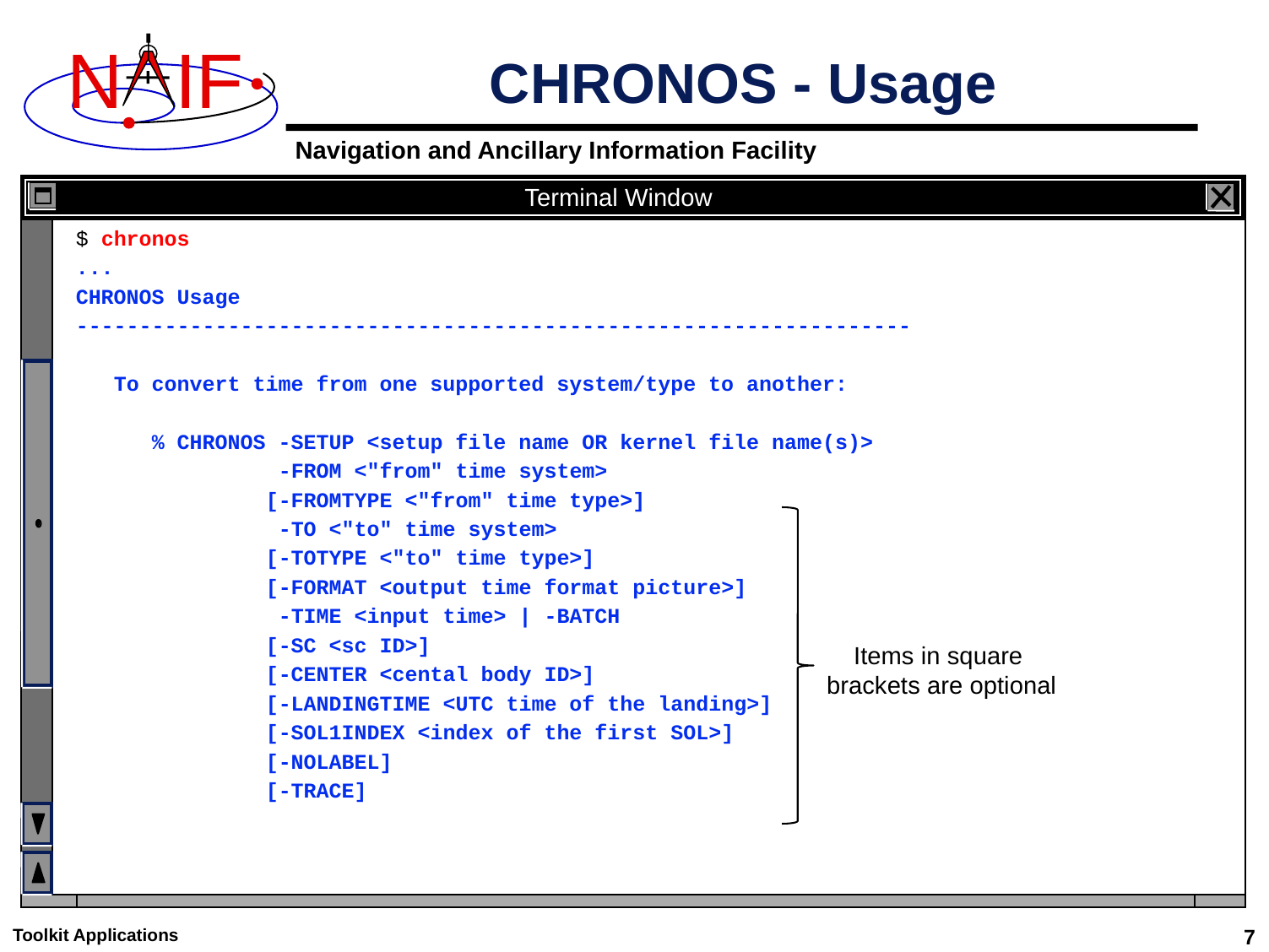

# CHRONOS - Usage

Terminal Window

$ chronos
...
CHRONOS Usage
------------------------------------------------------------------

   To convert time from one supported system/type to another:

      % CHRONOS -SETUP <setup file name OR kernel file name(s)>
                -FROM <"from" time system>
               [-FROMTYPE <"from" time type>]
                -TO <"to" time system>
               [-TOTYPE <"to" time type>]
               [-FORMAT <output time format picture>]
                -TIME <input time> | -BATCH
               [-SC <sc ID>]
               [-CENTER <cental body ID>]
               [-LANDINGTIME <UTC time of the landing>]
               [-SOL1INDEX <index of the first SOL>]
               [-NOLABEL]
               [-TRACE]

Items in square
brackets are optional
Toolkit Applications
7